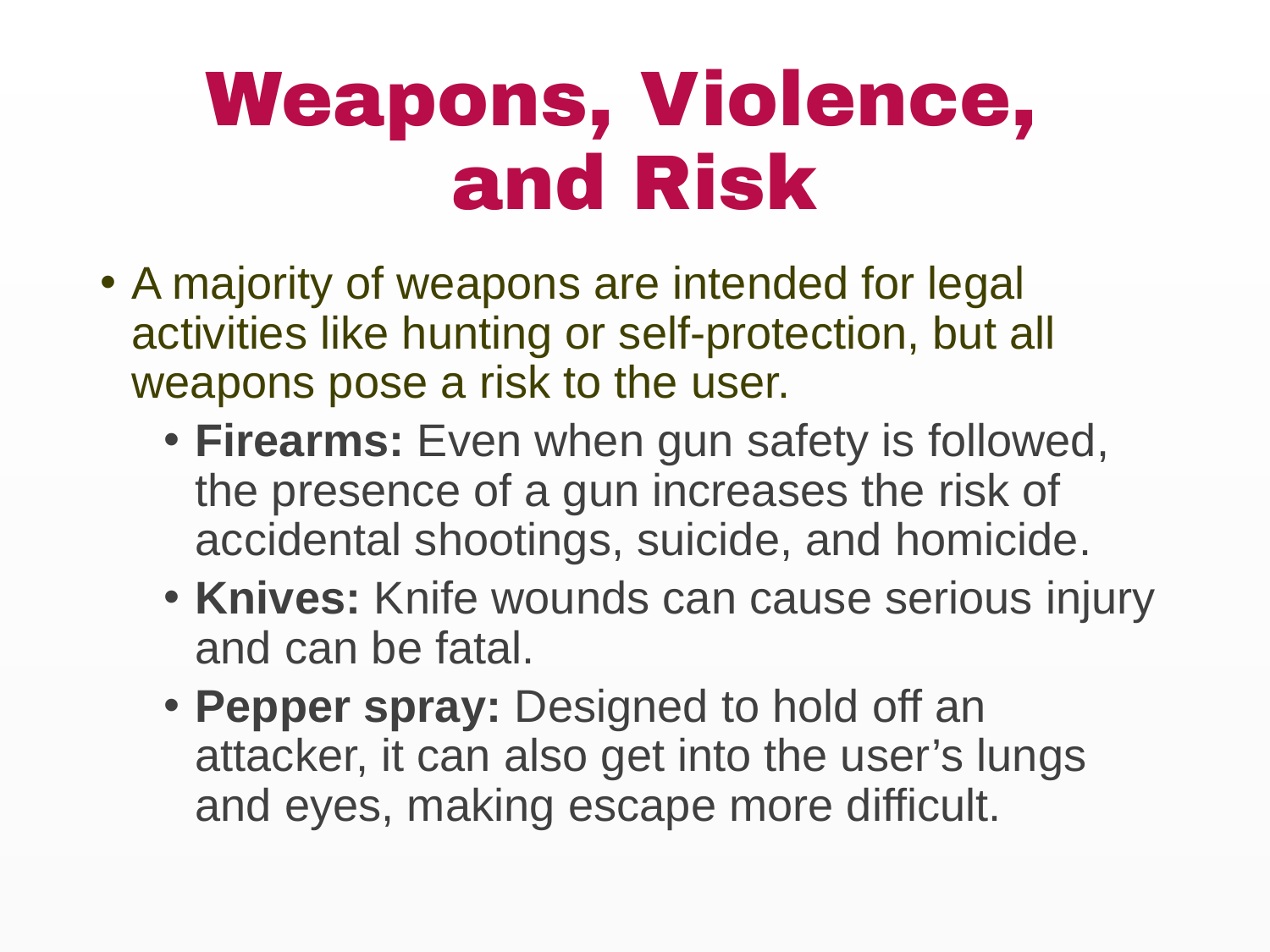

# Weapons, Violence, and Risk
A majority of weapons are intended for legal activities like hunting or self-protection, but all weapons pose a risk to the user.
Firearms: Even when gun safety is followed, the presence of a gun increases the risk of accidental shootings, suicide, and homicide.
Knives: Knife wounds can cause serious injury and can be fatal.
Pepper spray: Designed to hold off an attacker, it can also get into the user’s lungs and eyes, making escape more difficult.